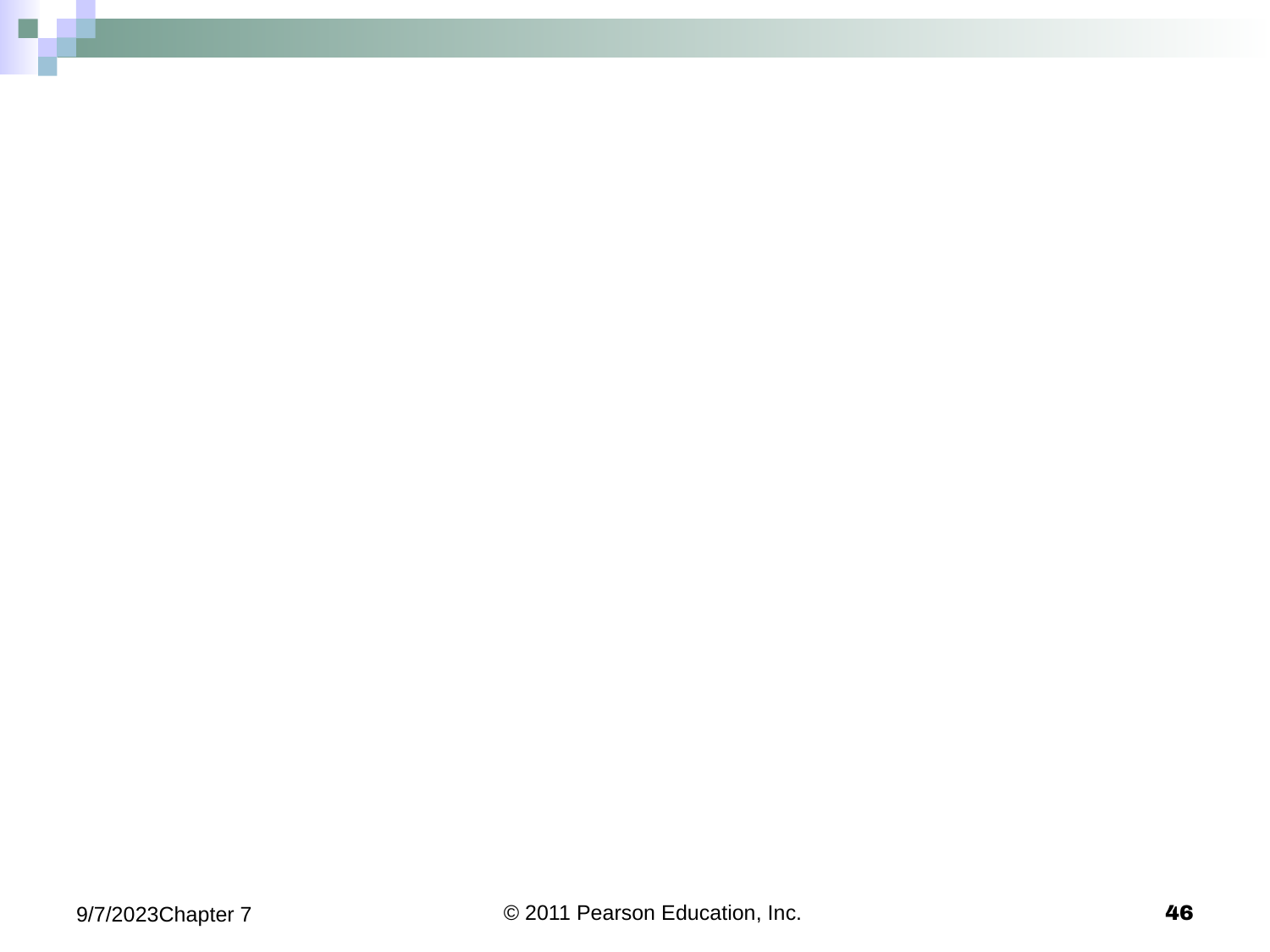

9/7/2023Chapter 7
© 2011 Pearson Education, Inc.
46